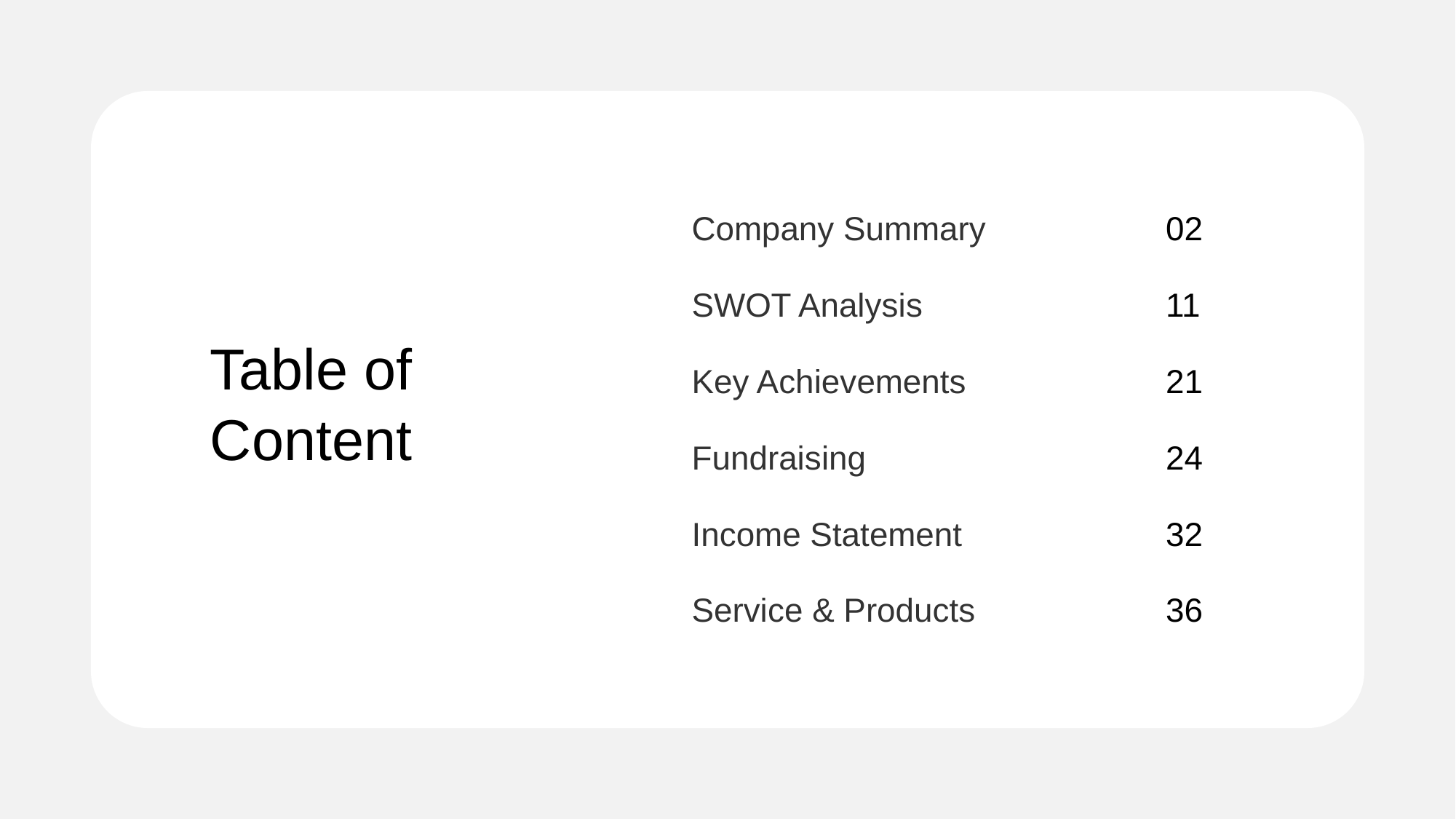

Company Summary
SWOT Analysis
Key Achievements
Fundraising
Income Statement
Service & Products
02
11
21
24
32
36
Table of
Content